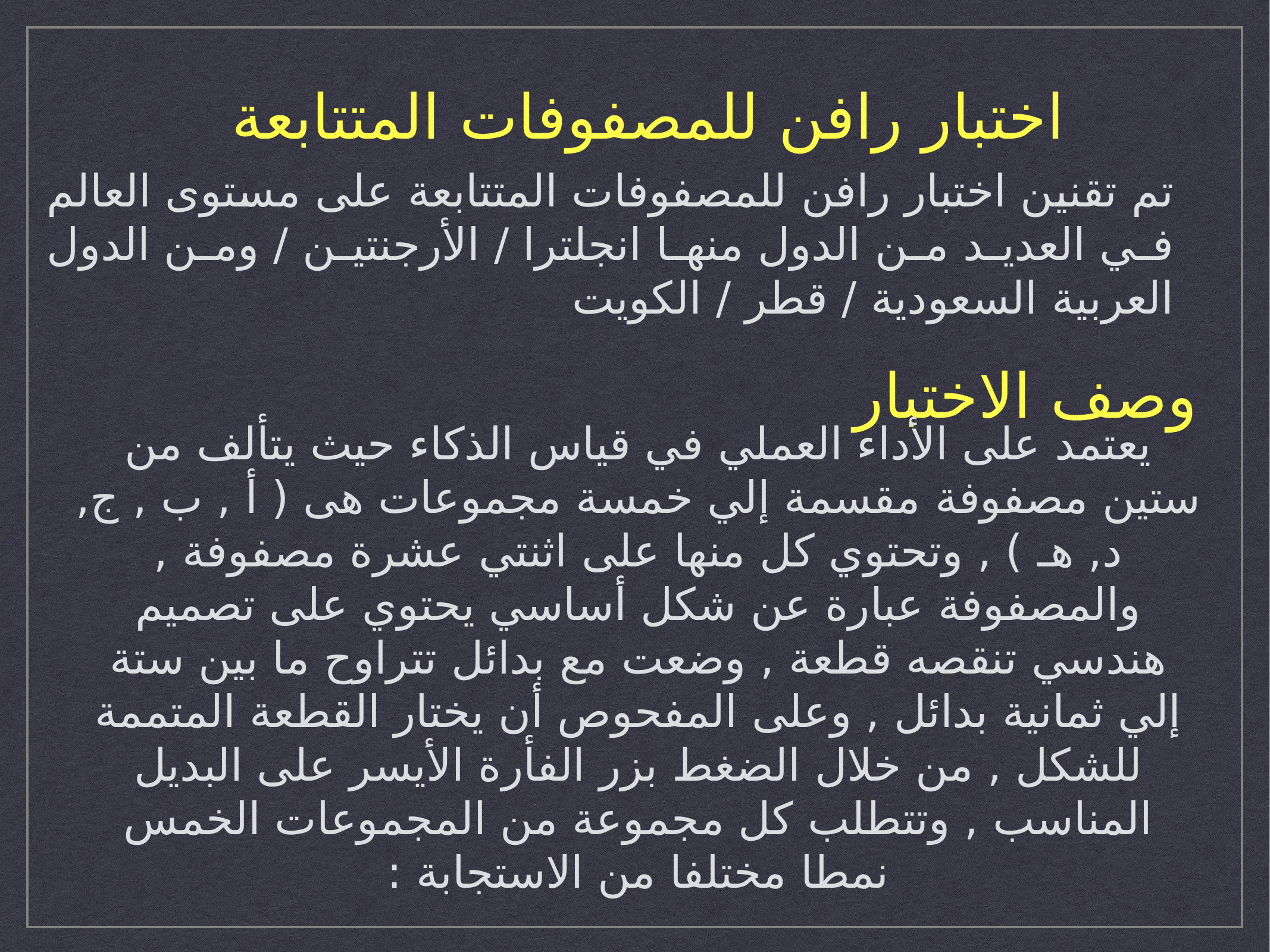

اختبار رافن للمصفوفات المتتابعة
تم تقنين اختبار رافن للمصفوفات المتتابعة على مستوى العالم في العديد من الدول منها انجلترا / الأرجنتين / ومن الدول العربية السعودية / قطر / الكويت

وصف الاختبار
يعتمد على الأداء العملي في قياس الذكاء حيث يتألف من ستين مصفوفة مقسمة إلي خمسة مجموعات هى ( أ , ب , ج, د, هـ ) , وتحتوي كل منها على اثنتي عشرة مصفوفة , والمصفوفة عبارة عن شكل أساسي يحتوي على تصميم هندسي تنقصه قطعة , وضعت مع بدائل تتراوح ما بين ستة إلي ثمانية بدائل , وعلى المفحوص أن يختار القطعة المتممة للشكل , من خلال الضغط بزر الفأرة الأيسر على البديل المناسب , وتتطلب كل مجموعة من المجموعات الخمس نمطا مختلفا من الاستجابة :